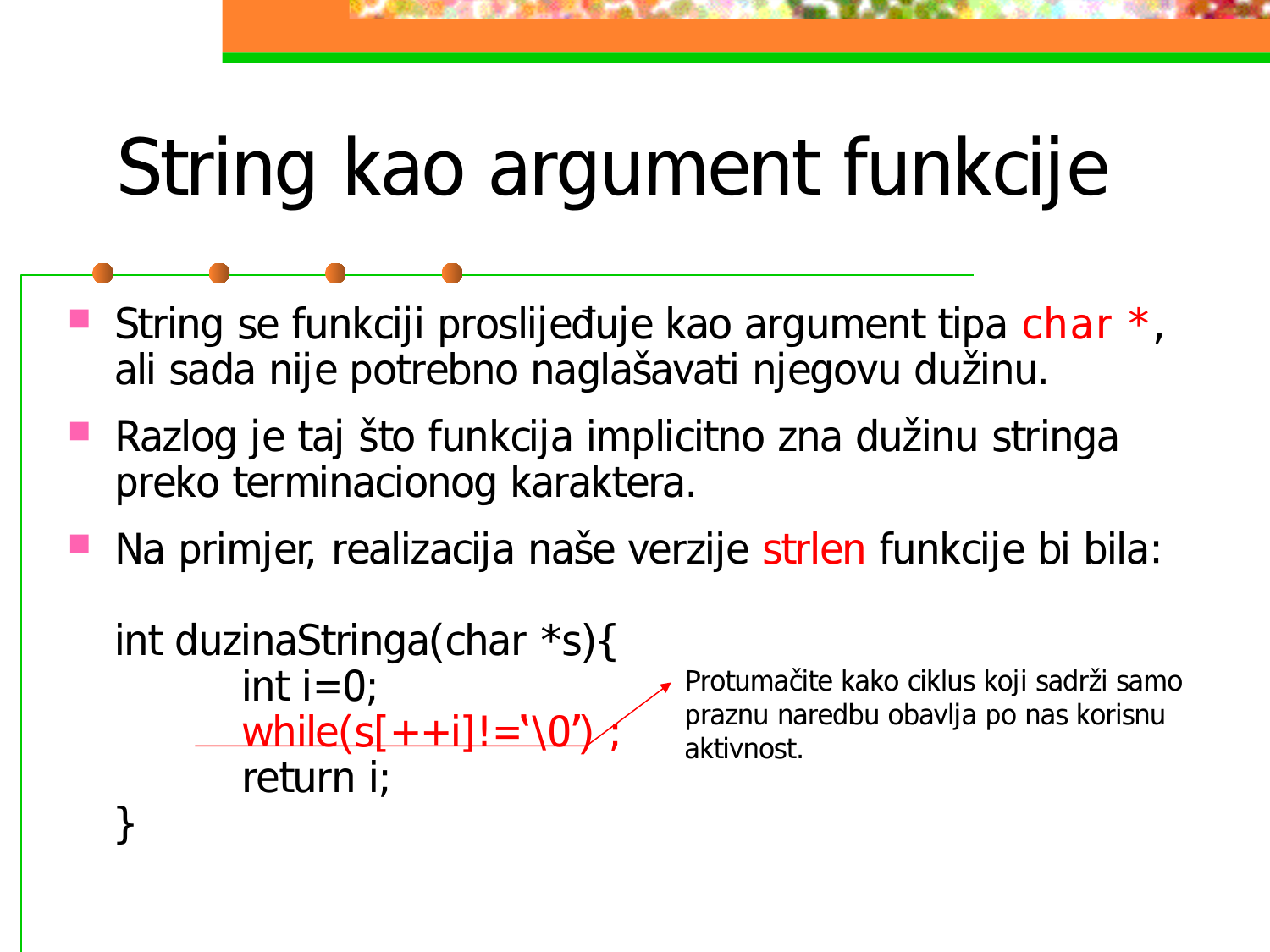

# String kao argument funkcije
String se funkciji proslijeđuje kao argument tipa char *, ali sada nije potrebno naglašavati njegovu dužinu.
Razlog je taj što funkcija implicitno zna dužinu stringa preko terminacionog karaktera.
Na primjer, realizacija naše verzije strlen funkcije bi bila:
int duzinaStringa(char *s){
	int i=0;
	while(s[++i]!=‘\0’) ;
	return i;
}
Protumačite kako ciklus koji sadrži samo praznu naredbu obavlja po nas korisnu aktivnost.